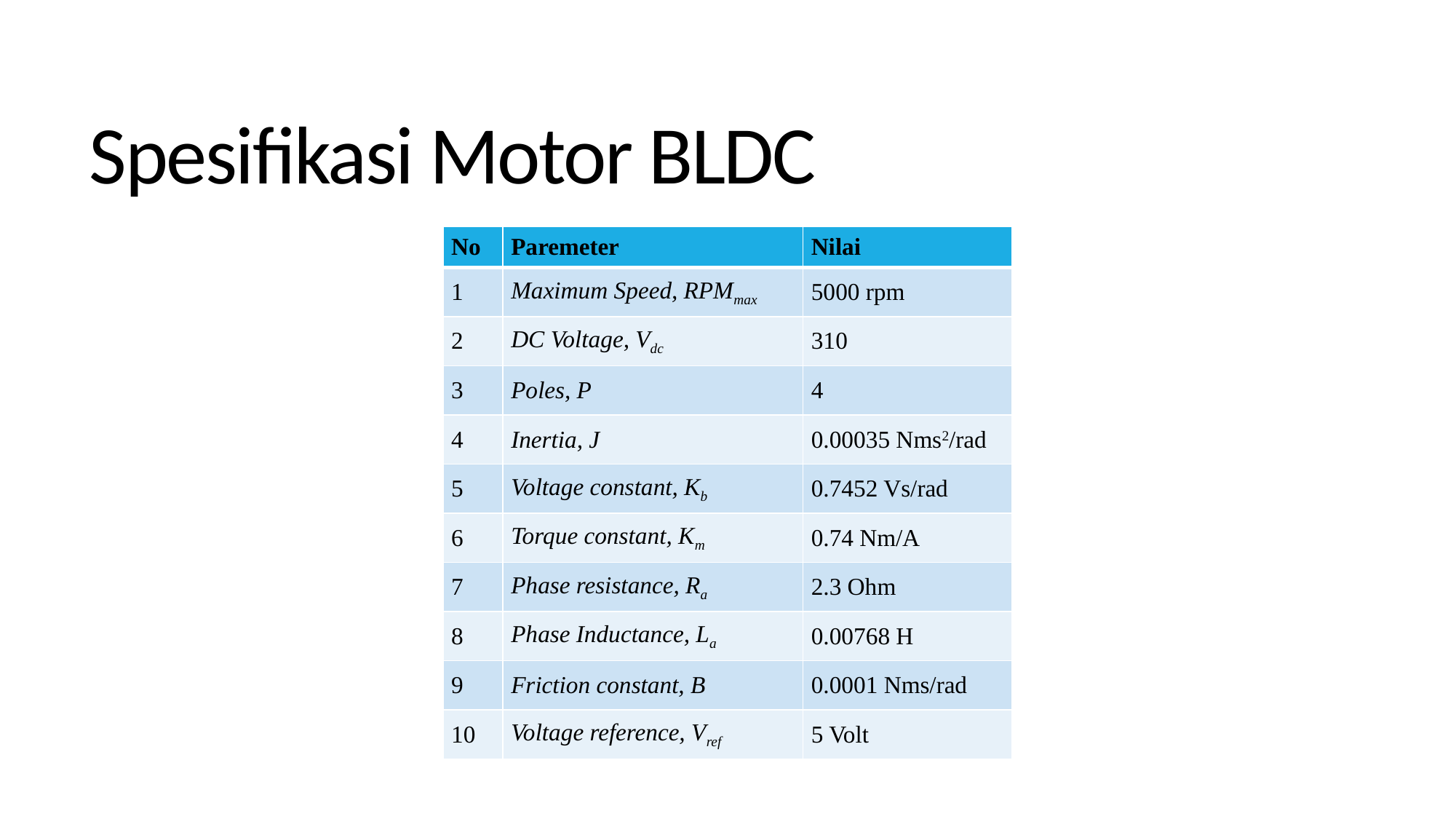

# Spesifikasi Motor BLDC
| No | Paremeter | Nilai |
| --- | --- | --- |
| 1 | Maximum Speed, RPMmax | 5000 rpm |
| 2 | DC Voltage, Vdc | 310 |
| 3 | Poles, P | 4 |
| 4 | Inertia, J | 0.00035 Nms2/rad |
| 5 | Voltage constant, Kb | 0.7452 Vs/rad |
| 6 | Torque constant, Km | 0.74 Nm/A |
| 7 | Phase resistance, Ra | 2.3 Ohm |
| 8 | Phase Inductance, La | 0.00768 H |
| 9 | Friction constant, B | 0.0001 Nms/rad |
| 10 | Voltage reference, Vref | 5 Volt |